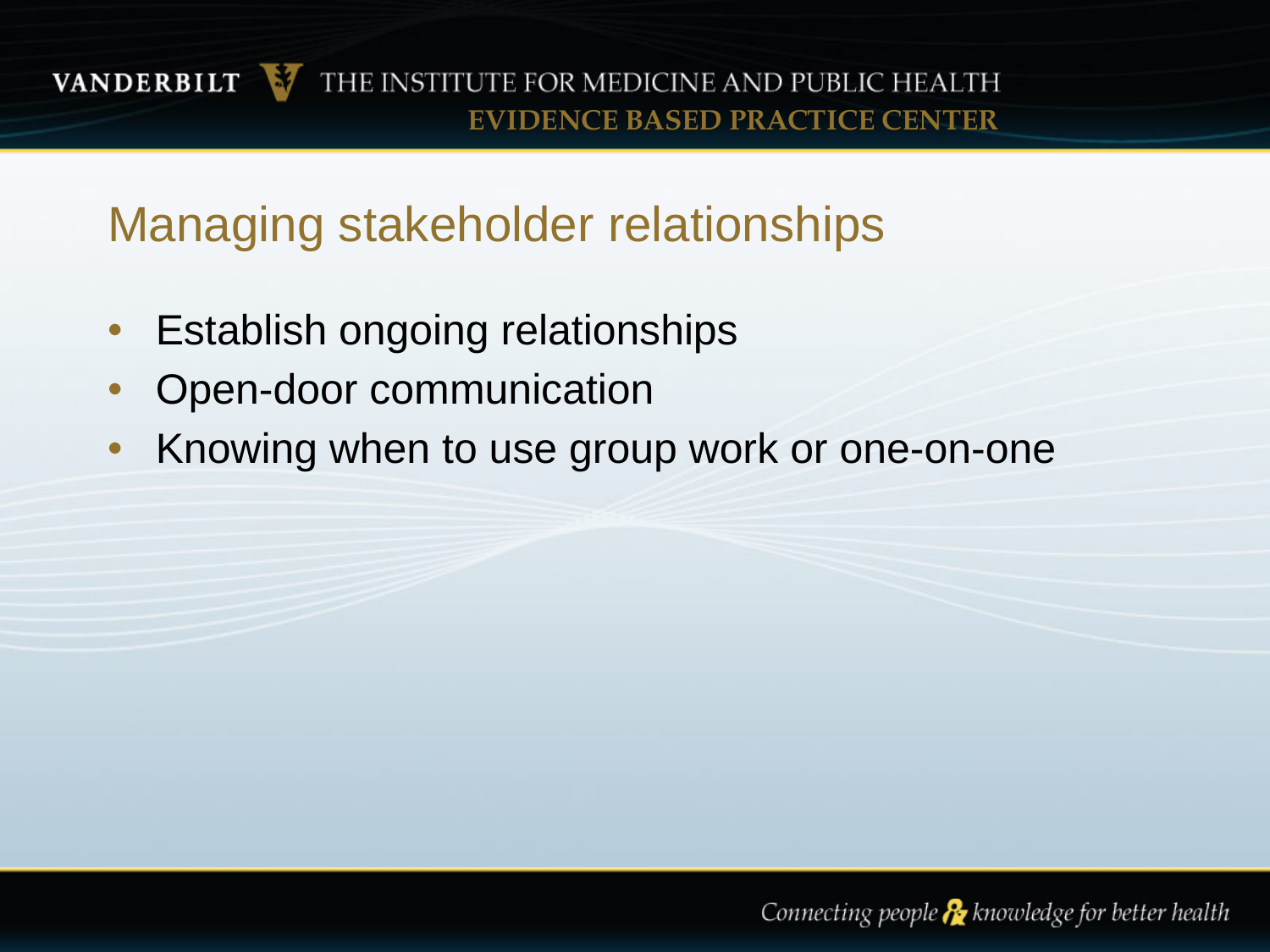

# Managing stakeholder relationships
Establish ongoing relationships
Open-door communication
Knowing when to use group work or one-on-one